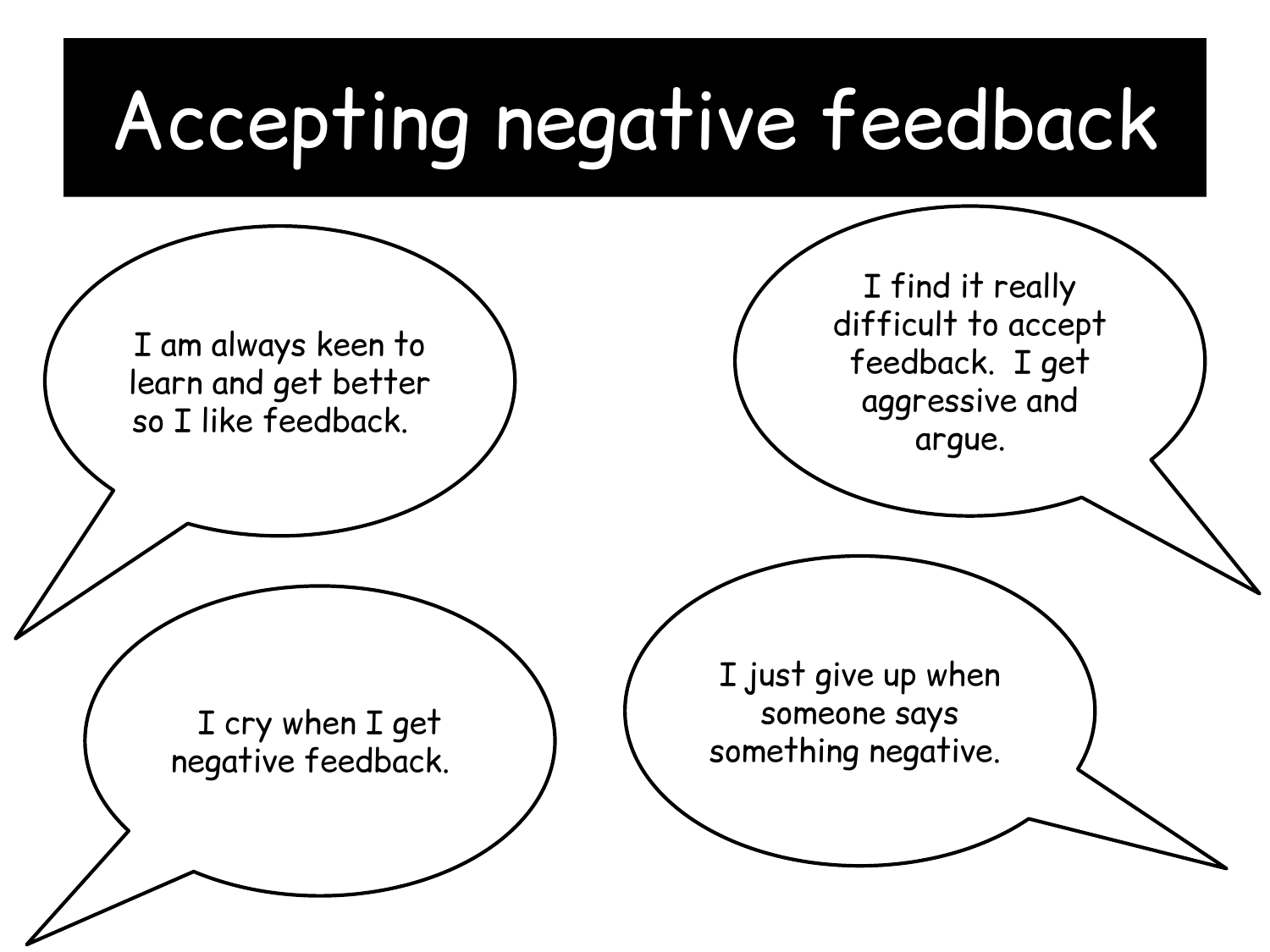

# Accepting negative feedback
I find it really difficult to accept feedback.  I get aggressive and argue.
I am always keen to learn and get better so I like feedback.
Who are you?
I just give up when someone says something negative.
I cry when I get negative feedback.